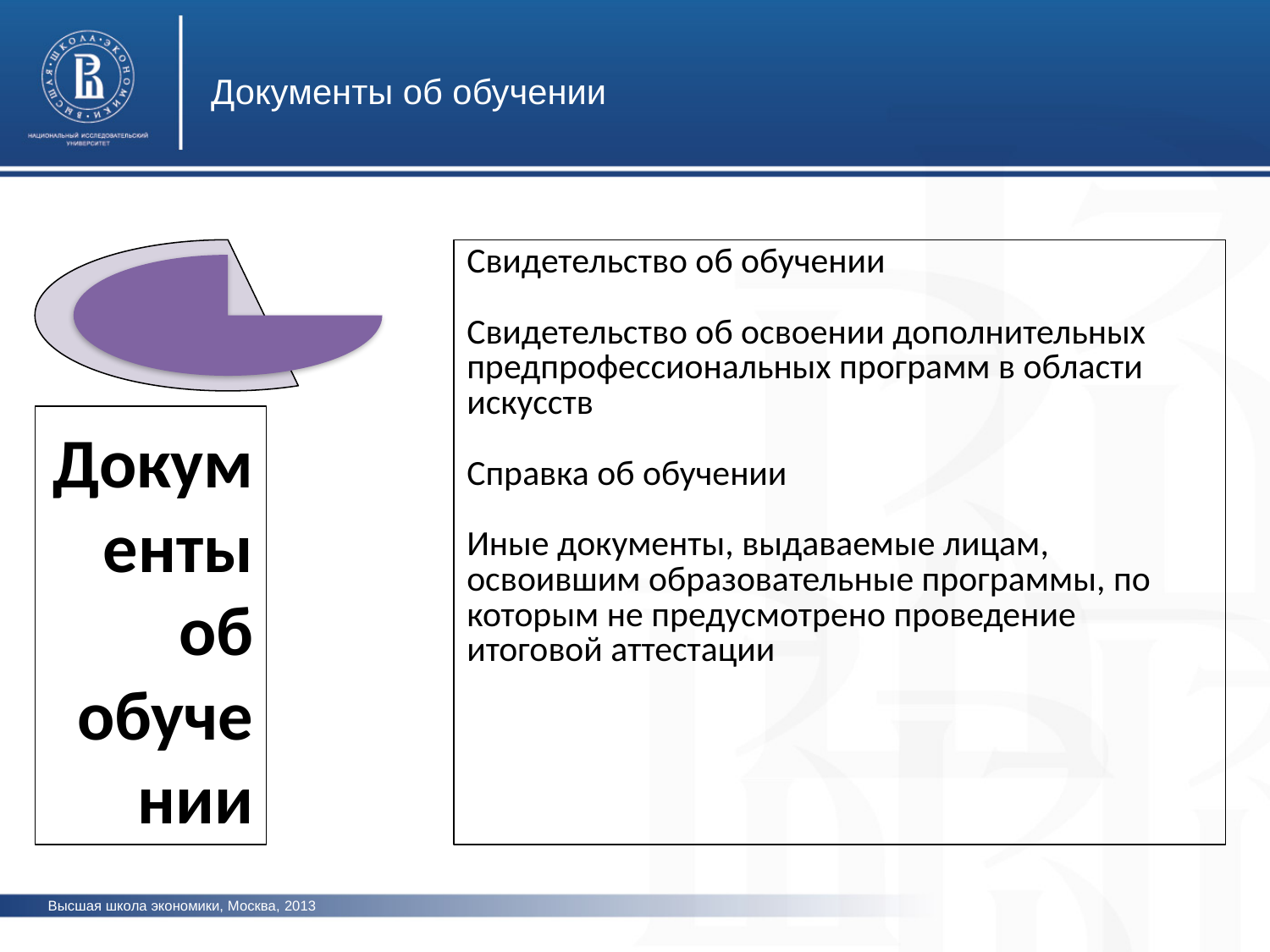

Документы об обучении
Документы об обучении
Свидетельство об обучении
Свидетельство об освоении дополнительных предпрофессиональных программ в области искусств
Иные документы, выдаваемые лицам, освоившим образовательные программы, по которым не предусмотрено проведение итоговой аттестации
Справка об обучении
Высшая школа экономики, Москва, 2013